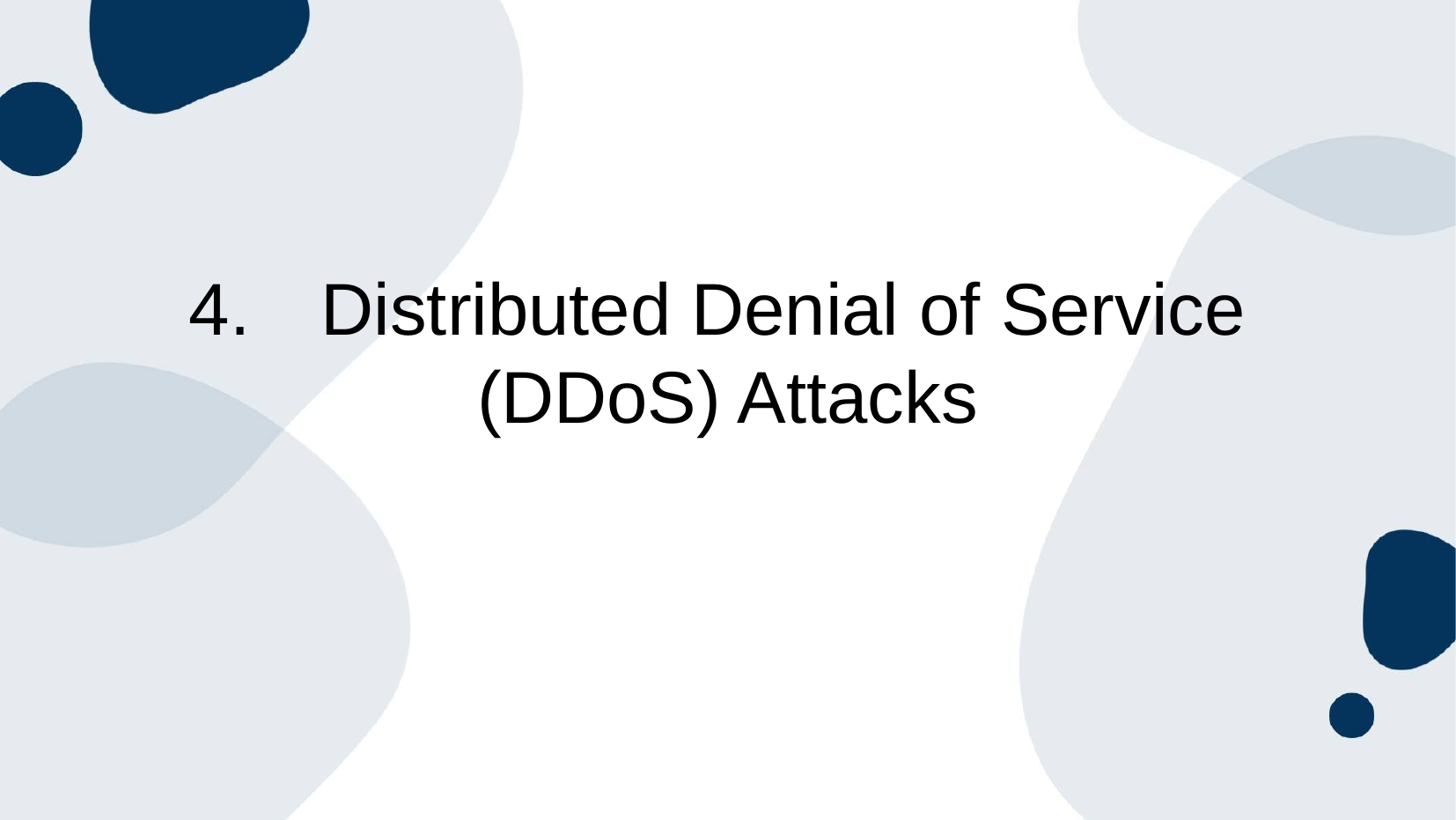

# 4.	Distributed Denial of Service
(DDoS) Attacks